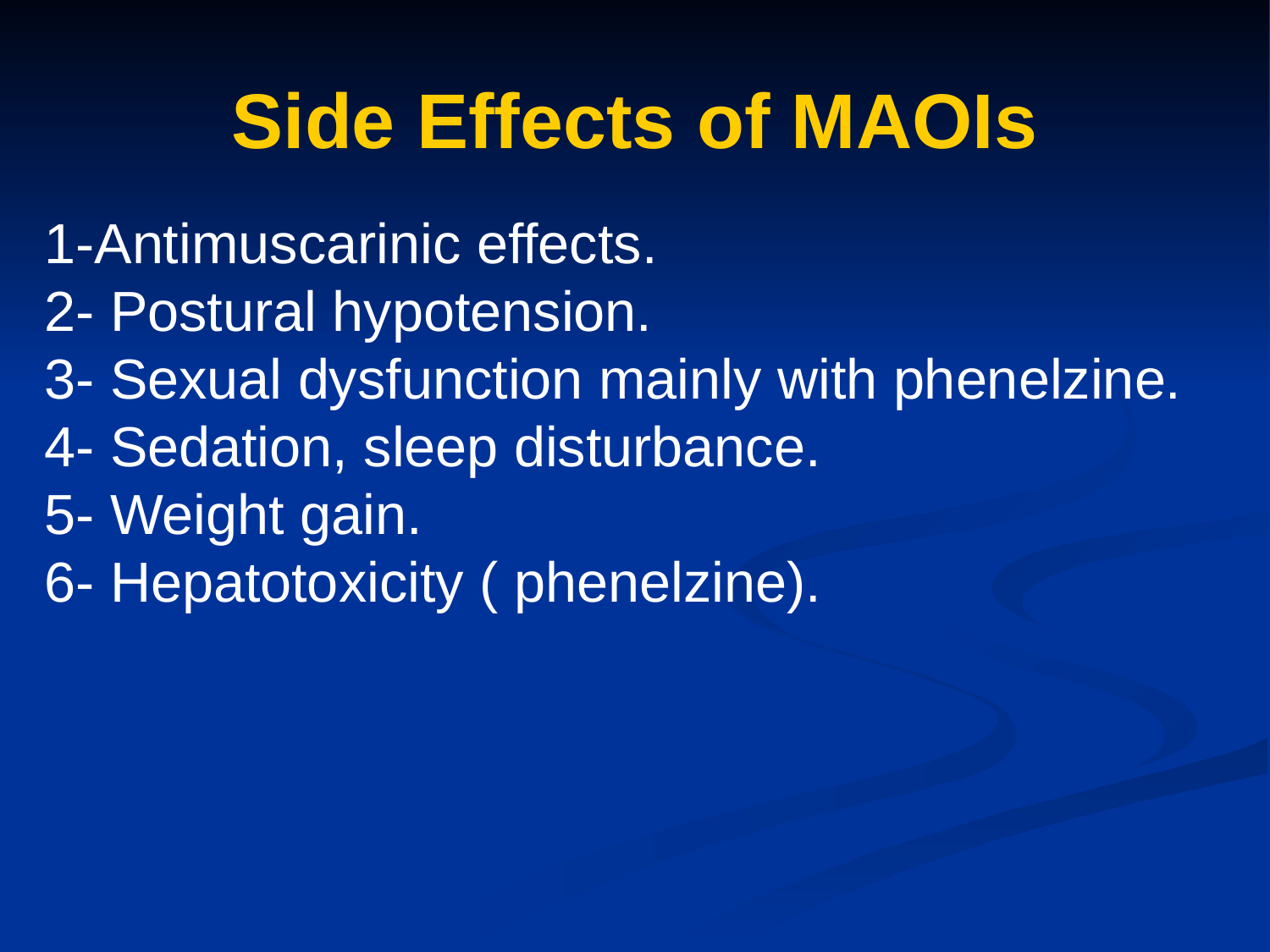

# Side Effects of MAOIs
1-Antimuscarinic effects.
2- Postural hypotension.
3- Sexual dysfunction mainly with phenelzine.
4- Sedation, sleep disturbance.
5- Weight gain.
6- Hepatotoxicity ( phenelzine).